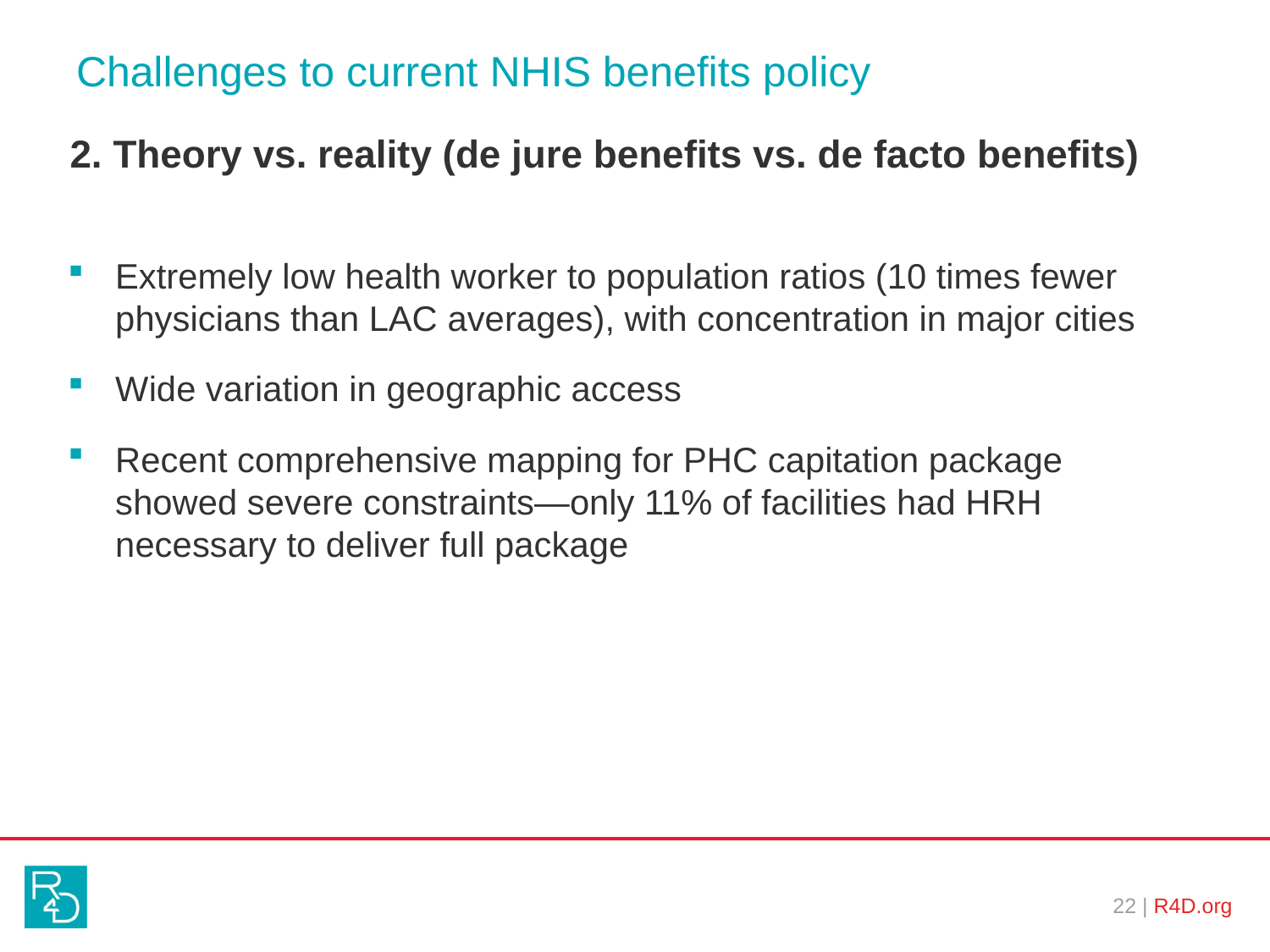

# Challenges to current NHIS benefits policy
2. Theory vs. reality (de jure benefits vs. de facto benefits)
Extremely low health worker to population ratios (10 times fewer physicians than LAC averages), with concentration in major cities
Wide variation in geographic access
Recent comprehensive mapping for PHC capitation package showed severe constraints—only 11% of facilities had HRH necessary to deliver full package

22 | R4D.org